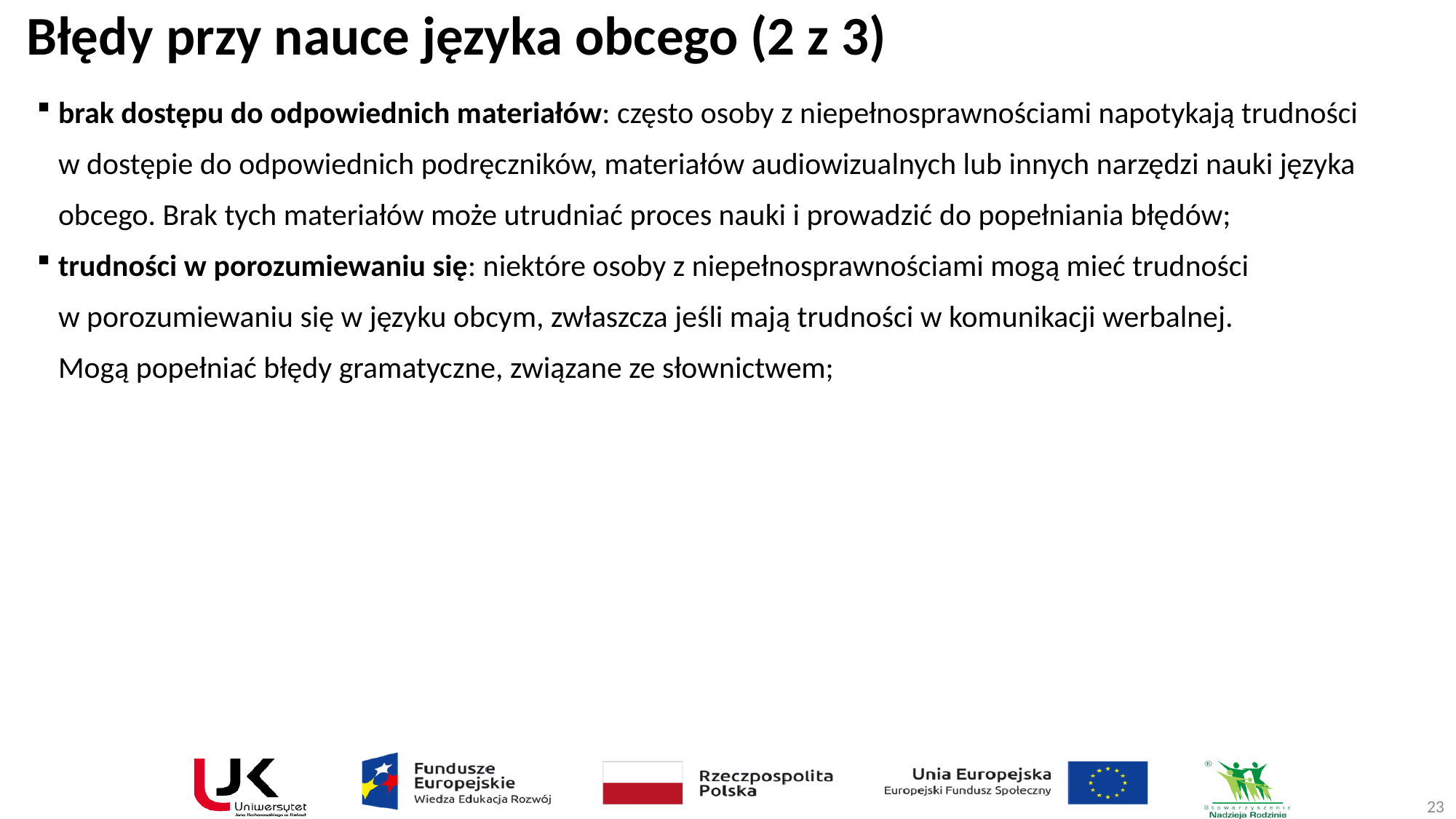

# Błędy przy nauce języka obcego (2 z 3)

brak dostępu do odpowiednich materiałów: często osoby z niepełnosprawnościami napotykają trudności
w dostępie do odpowiednich podręczników, materiałów audiowizualnych lub innych narzędzi nauki języka obcego. Brak tych materiałów może utrudniać proces nauki i prowadzić do popełniania błędów;
trudności w porozumiewaniu się: niektóre osoby z niepełnosprawnościami mogą mieć trudności
w porozumiewaniu się w języku obcym, zwłaszcza jeśli mają trudności w komunikacji werbalnej.
Mogą popełniać błędy gramatyczne, związane ze słownictwem;
23